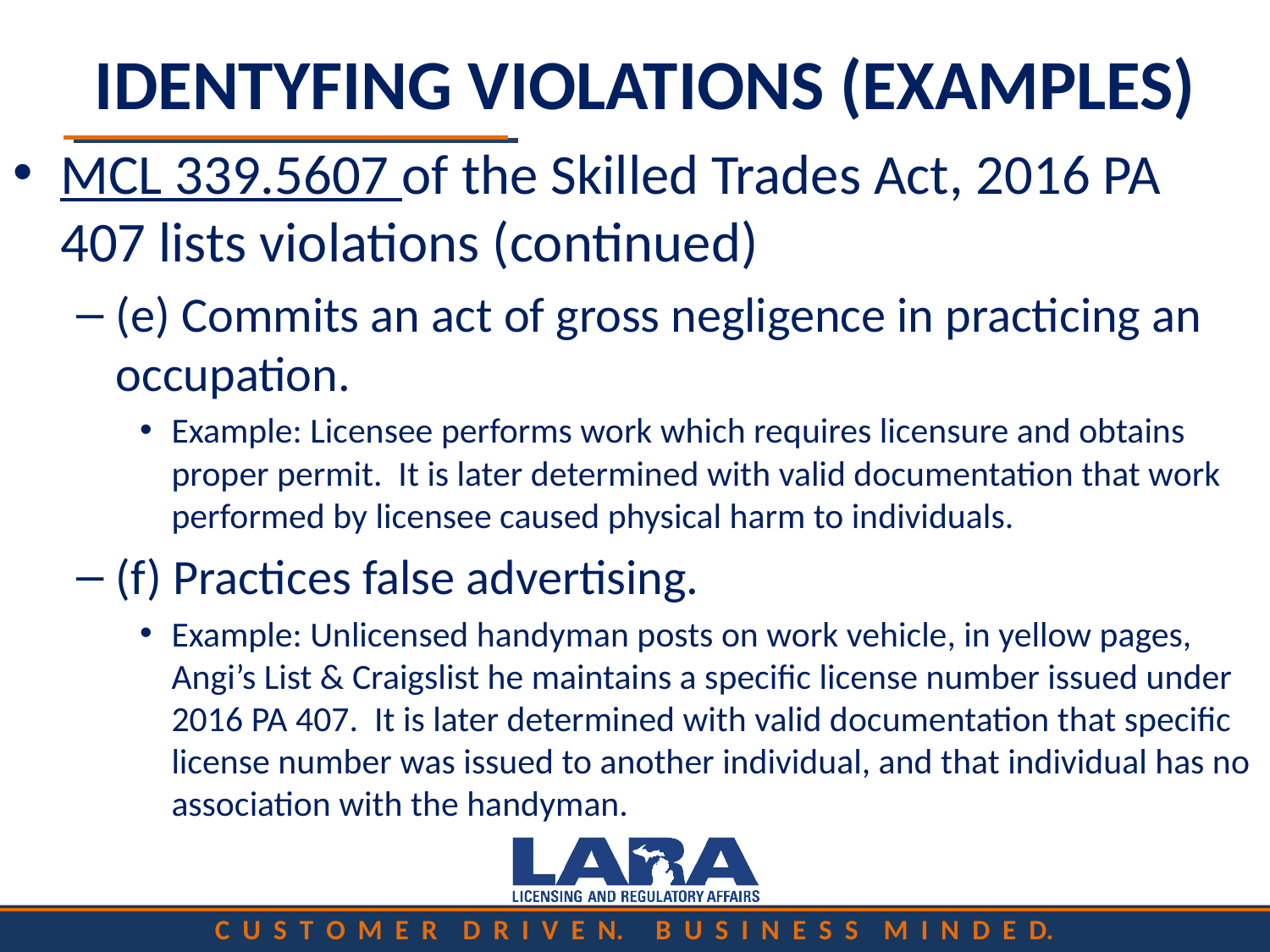

# IDENTYFING VIOLATIONS (EXAMPLES)
MCL 339.5607 of the Skilled Trades Act, 2016 PA 407 lists violations (continued)
(e) Commits an act of gross negligence in practicing an occupation.
Example: Licensee performs work which requires licensure and obtains proper permit.  It is later determined with valid documentation that work performed by licensee caused physical harm to individuals.
(f) Practices false advertising.
Example: Unlicensed handyman posts on work vehicle, in yellow pages, Angi’s List & Craigslist he maintains a specific license number issued under 2016 PA 407.  It is later determined with valid documentation that specific license number was issued to another individual, and that individual has no association with the handyman.